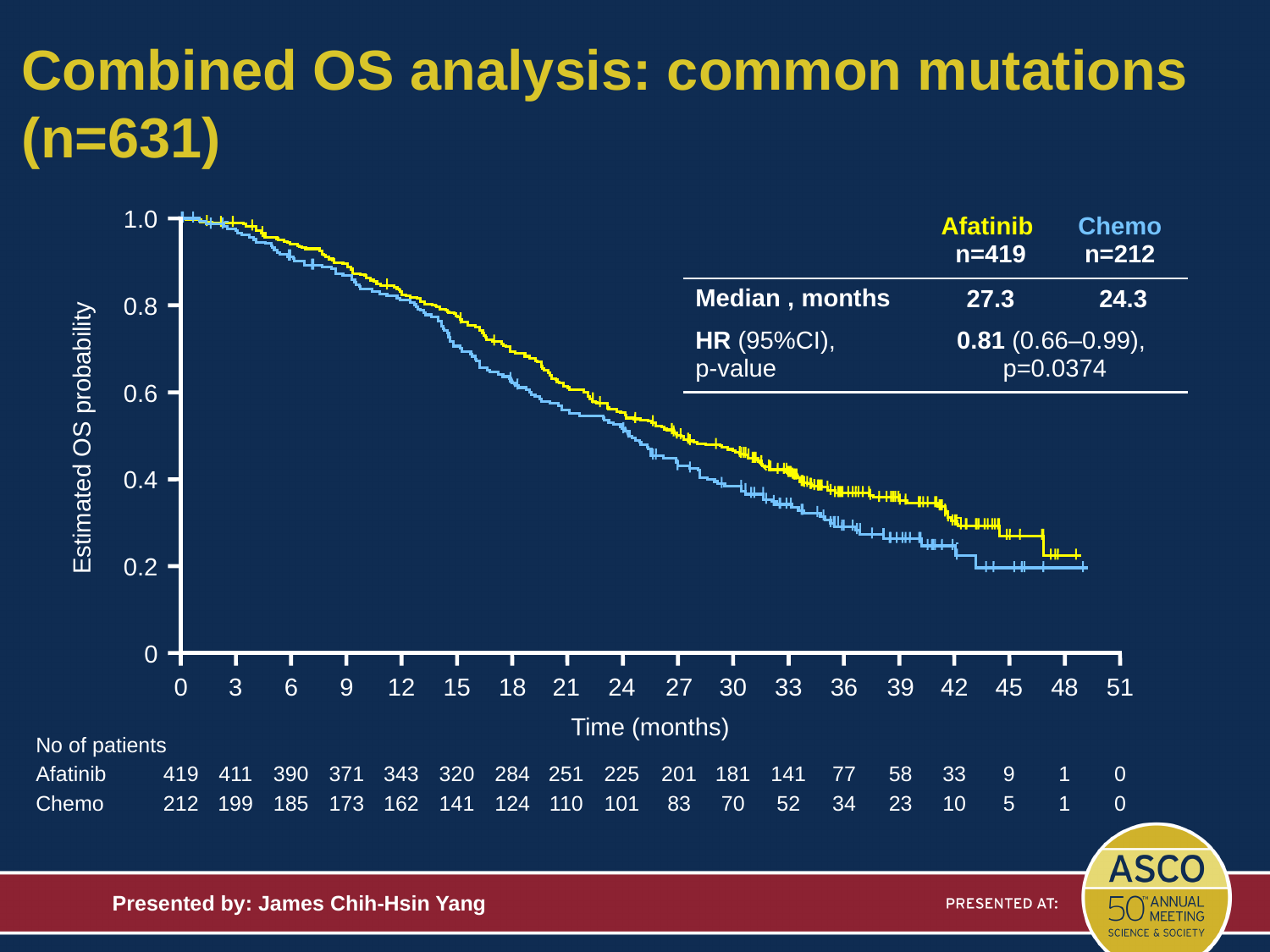

# Combined OS analysis: common mutations (n=631)
1.0
|  | Afatinib n=419 | Chemo n=212 |
| --- | --- | --- |
| Median , months | 27.3 | 24.3 |
| HR (95%CI), p-value | 0.81 (0.66–0.99), p=0.0374 |  |

0.8

0.6

Estimated OS probability

0.4

0.2

0

	0	3	6	9	12	15	18	21	24	27	30	33	36	39	42	45	48	51
Time (months)
No of patients
Afatinib
	419	411	390	371	343	320	284	251	225	201	181	141	77	58	33	9	1	0
Chemo
	212	199	185	173	162	141	124	110	101	83	70	52	34	23	10	5	1	0
Presented by: James Chih-Hsin Yang